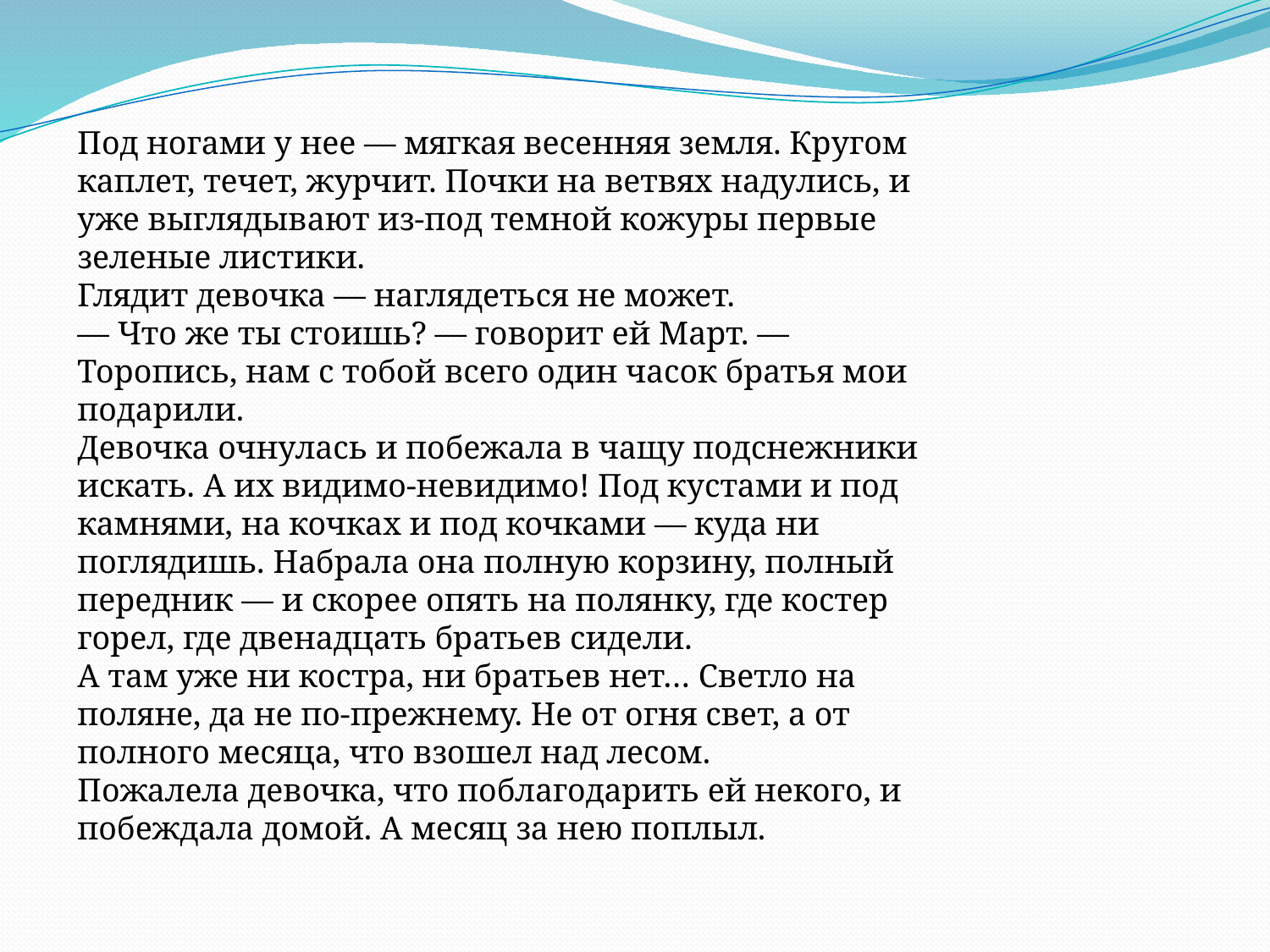

Под ногами у нее — мягкая весенняя земля. Кругом каплет, течет, журчит. Почки на ветвях надулись, и уже выглядывают из-под темной кожуры первые зеленые листики.
Глядит девочка — наглядеться не может.
— Что же ты стоишь? — говорит ей Март. — Торопись, нам с тобой всего один часок братья мои подарили.
Девочка очнулась и побежала в чащу подснежники искать. А их видимо-невидимо! Под кустами и под камнями, на кочках и под кочками — куда ни поглядишь. Набрала она полную корзину, полный передник — и скорее опять на полянку, где костер горел, где двенадцать братьев сидели.
А там уже ни костра, ни братьев нет… Светло на поляне, да не по-прежнему. Не от огня свет, а от полного месяца, что взошел над лесом.
Пожалела девочка, что поблагодарить ей некого, и побеждала домой. А месяц за нею поплыл.